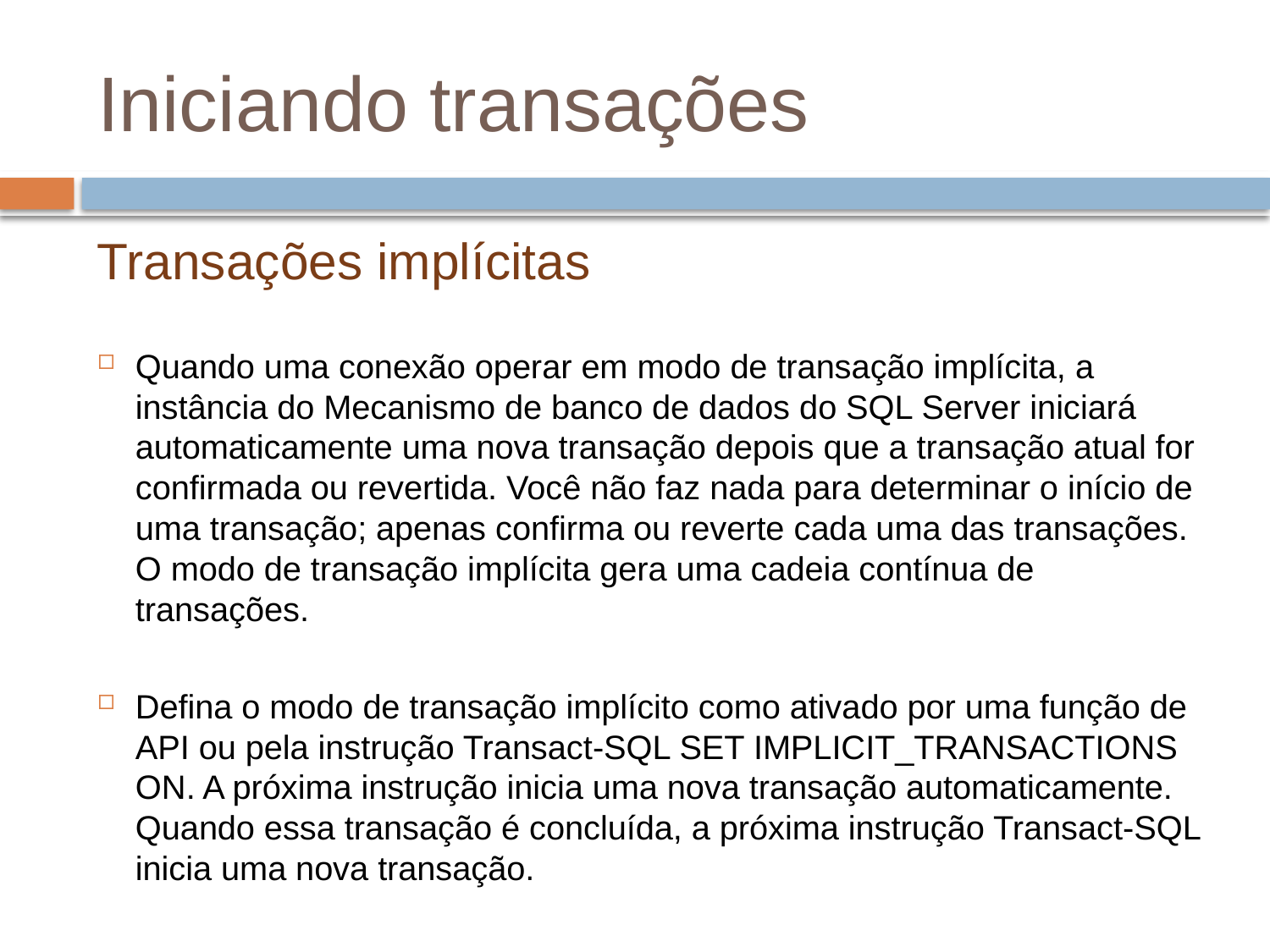

# Iniciando transações
Transações implícitas
Quando uma conexão operar em modo de transação implícita, a instância do Mecanismo de banco de dados do SQL Server iniciará automaticamente uma nova transação depois que a transação atual for confirmada ou revertida. Você não faz nada para determinar o início de uma transação; apenas confirma ou reverte cada uma das transações. O modo de transação implícita gera uma cadeia contínua de transações.

Defina o modo de transação implícito como ativado por uma função de API ou pela instrução Transact-SQL SET IMPLICIT_TRANSACTIONS ON. A próxima instrução inicia uma nova transação automaticamente. Quando essa transação é concluída, a próxima instrução Transact-SQL inicia uma nova transação.